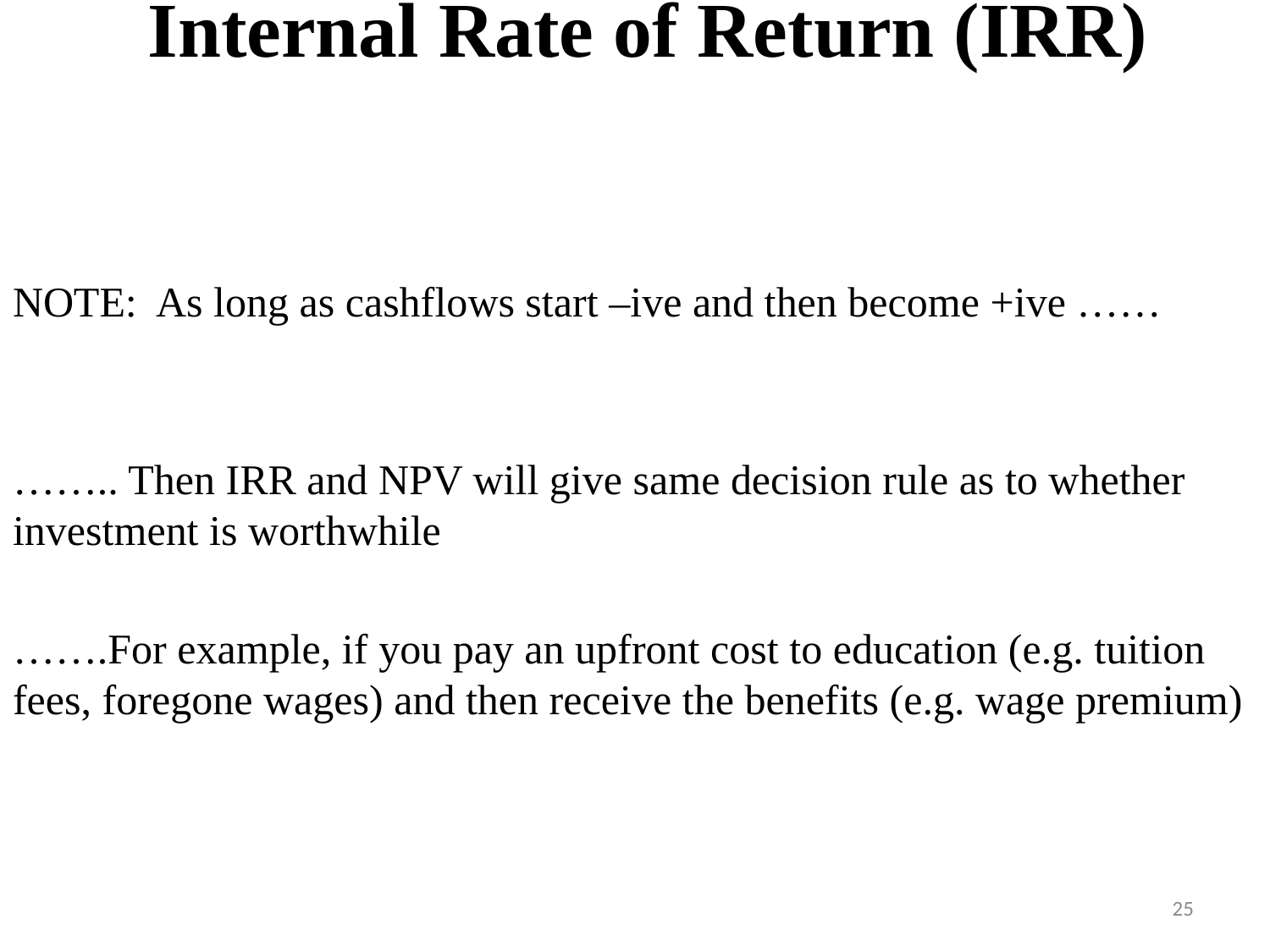

# Internal Rate of Return (IRR)
NOTE:  As long as cashflows start –ive and then become +ive ……

…….. Then IRR and NPV will give same decision rule as to whether investment is worthwhile

…….For example, if you pay an upfront cost to education (e.g. tuition fees, foregone wages) and then receive the benefits (e.g. wage premium)
25